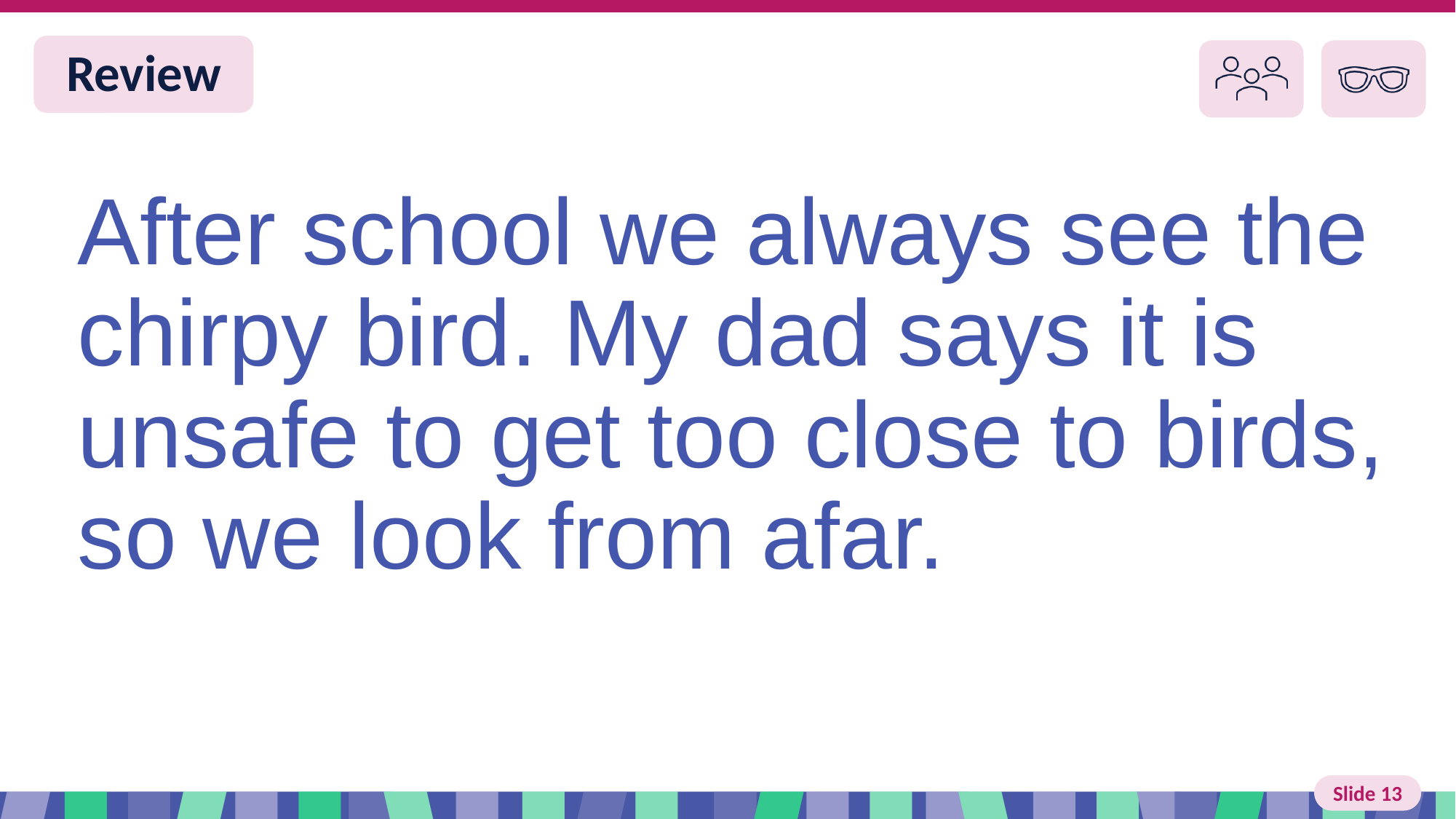

Slide 13 Review You do
After school we always see the chirpy bird. My dad says it is unsafe to get too close to birds, so we look from afar.